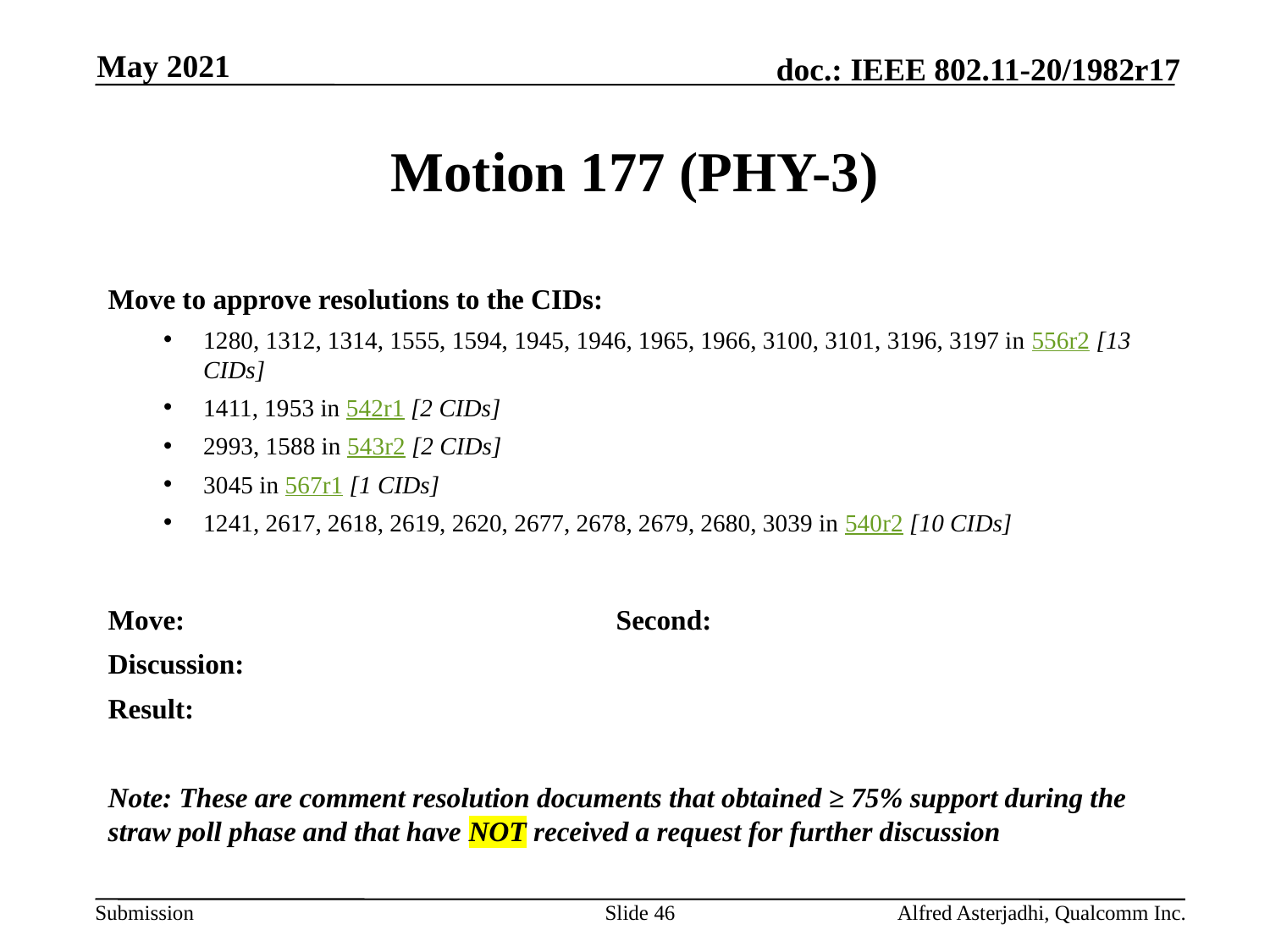

May 2021
# Motion 177 (PHY-3)
Move to approve resolutions to the CIDs:
1280, 1312, 1314, 1555, 1594, 1945, 1946, 1965, 1966, 3100, 3101, 3196, 3197 in 556r2 [13 CIDs]
1411, 1953 in 542r1 [2 CIDs]
2993, 1588 in 543r2 [2 CIDs]
3045 in 567r1 [1 CIDs]
1241, 2617, 2618, 2619, 2620, 2677, 2678, 2679, 2680, 3039 in 540r2 [10 CIDs]

Move: 				Second:
Discussion:
Result:

Note: These are comment resolution documents that obtained ≥ 75% support during the straw poll phase and that have NOT received a request for further discussion
Slide 46
Alfred Asterjadhi, Qualcomm Inc.